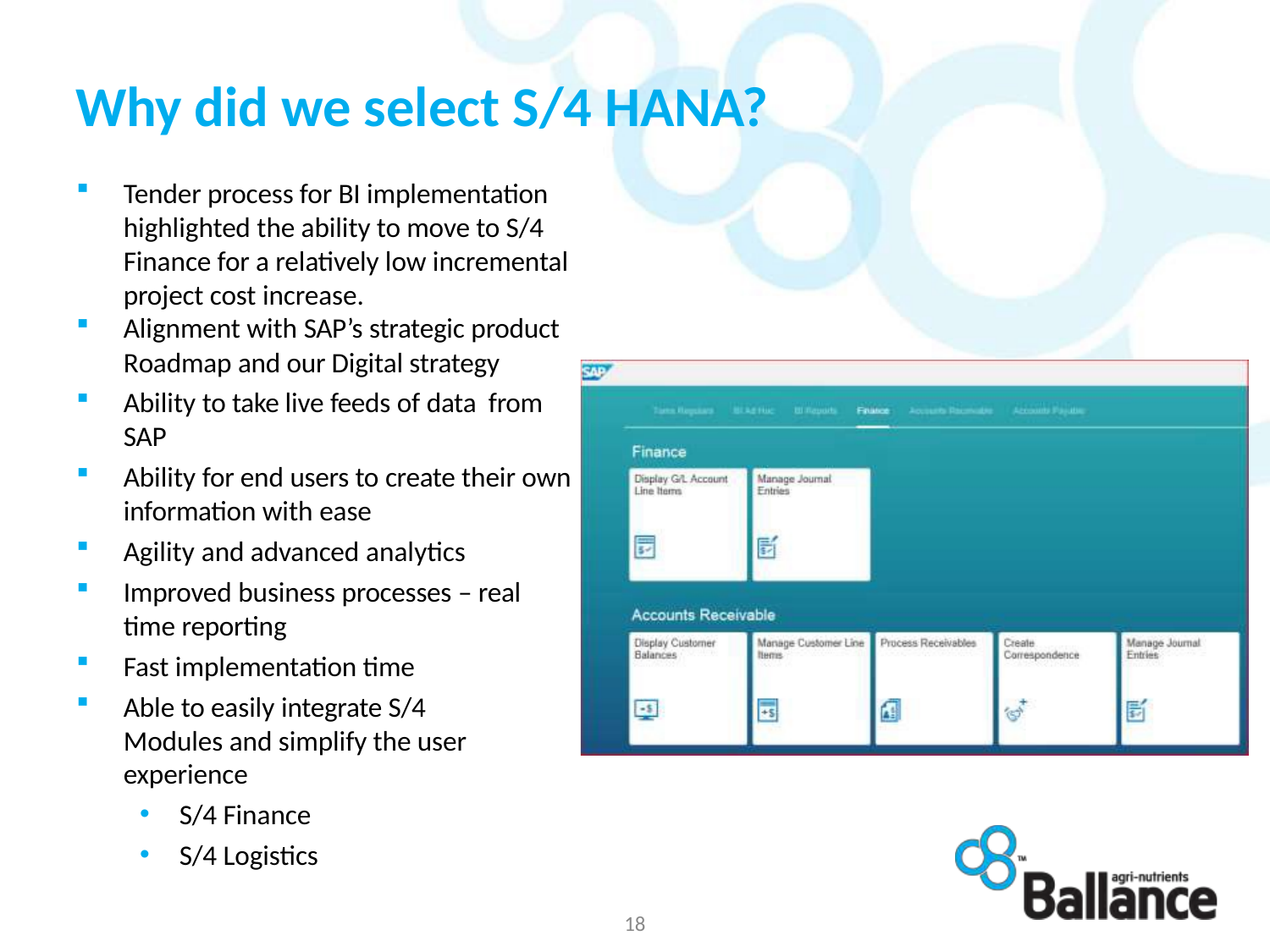

# Why did we select S/4 HANA?
Tender process for BI implementation highlighted the ability to move to S/4 Finance for a relatively low incremental project cost increase.
Alignment with SAP’s strategic product
Roadmap and our Digital strategy
Ability to take live feeds of data  from SAP
Ability for end users to create their own  information with ease
Agility and advanced analytics
Improved business processes – real  time reporting
Fast implementation time
Able to easily integrate S/4
Modules and simplify the user experience
S/4 Finance
S/4 Logistics

18